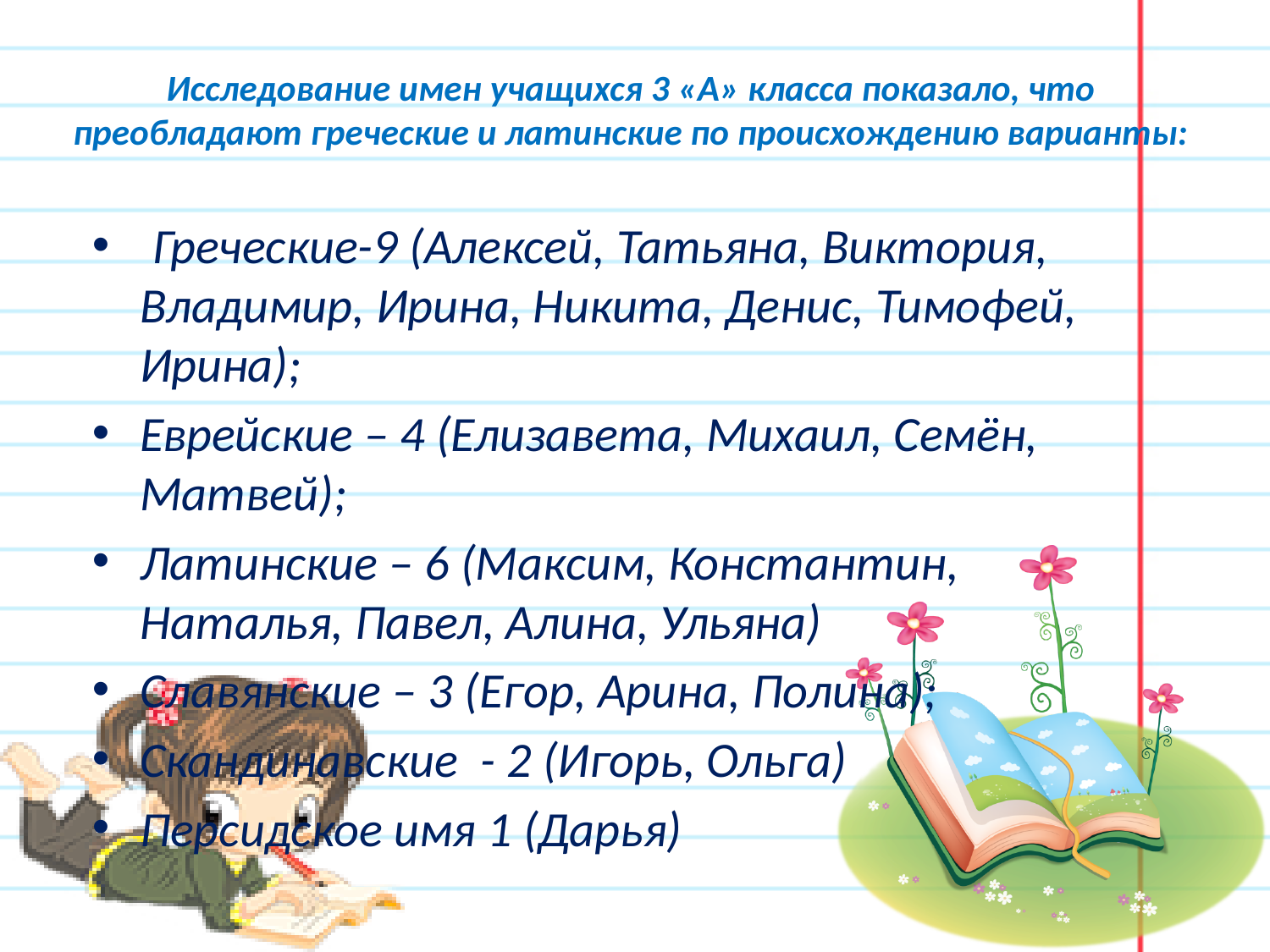

# Исследование имен учащихся 3 «А» класса показало, что преобладают греческие и латинские по происхождению варианты:
 Греческие-9 (Алексей, Татьяна, Виктория, Владимир, Ирина, Никита, Денис, Тимофей, Ирина);
Еврейские – 4 (Елизавета, Михаил, Семён, Матвей);
Латинские – 6 (Максим, Константин, Наталья, Павел, Алина, Ульяна)
Славянские – 3 (Егор, Арина, Полина);
Скандинавские  - 2 (Игорь, Ольга)
Персидское имя 1 (Дарья)